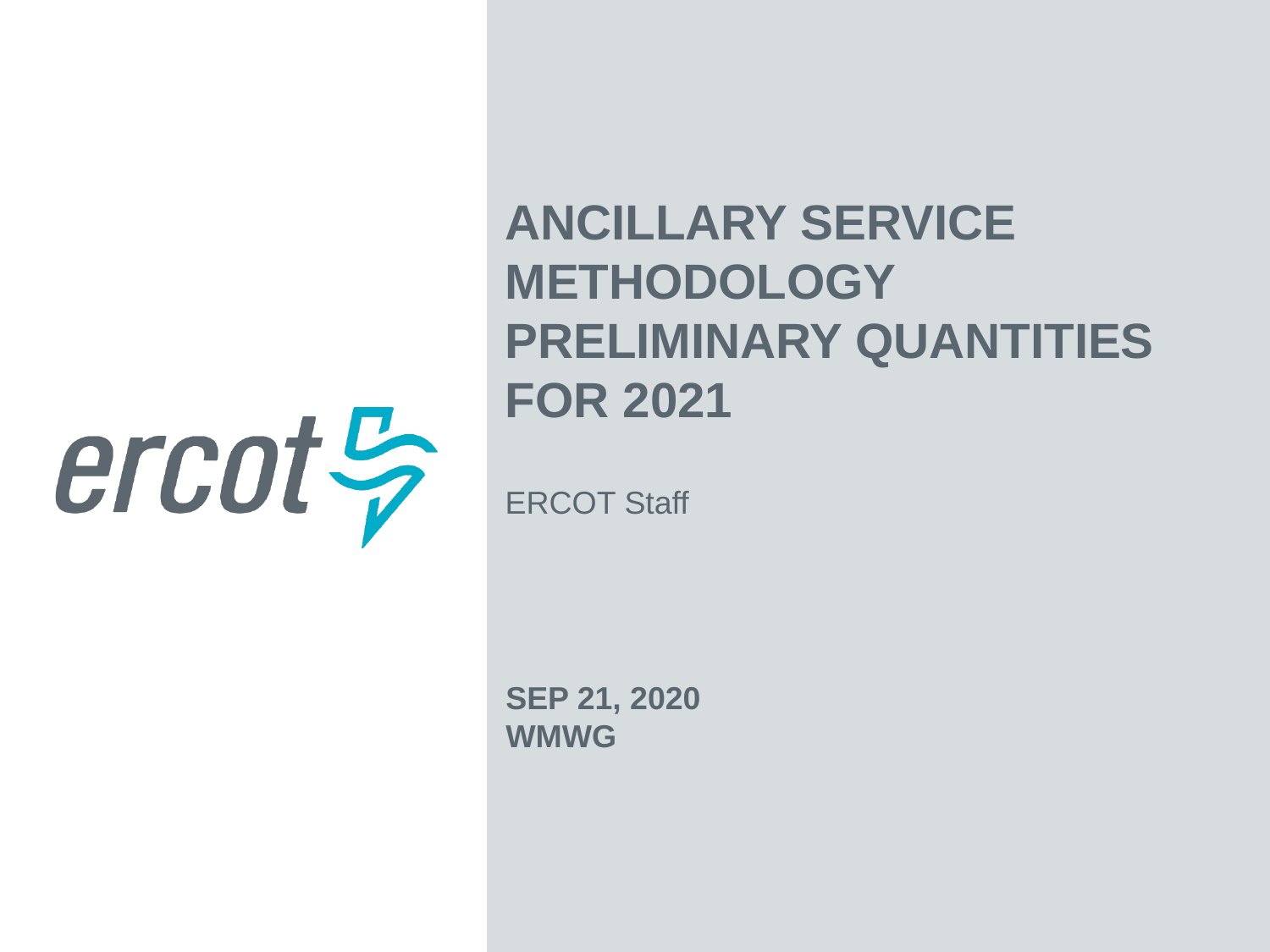

Ancillary Service Methodology
Preliminary Quantities For 2021
ERCOT Staff
Sep 21, 2020
WMWG